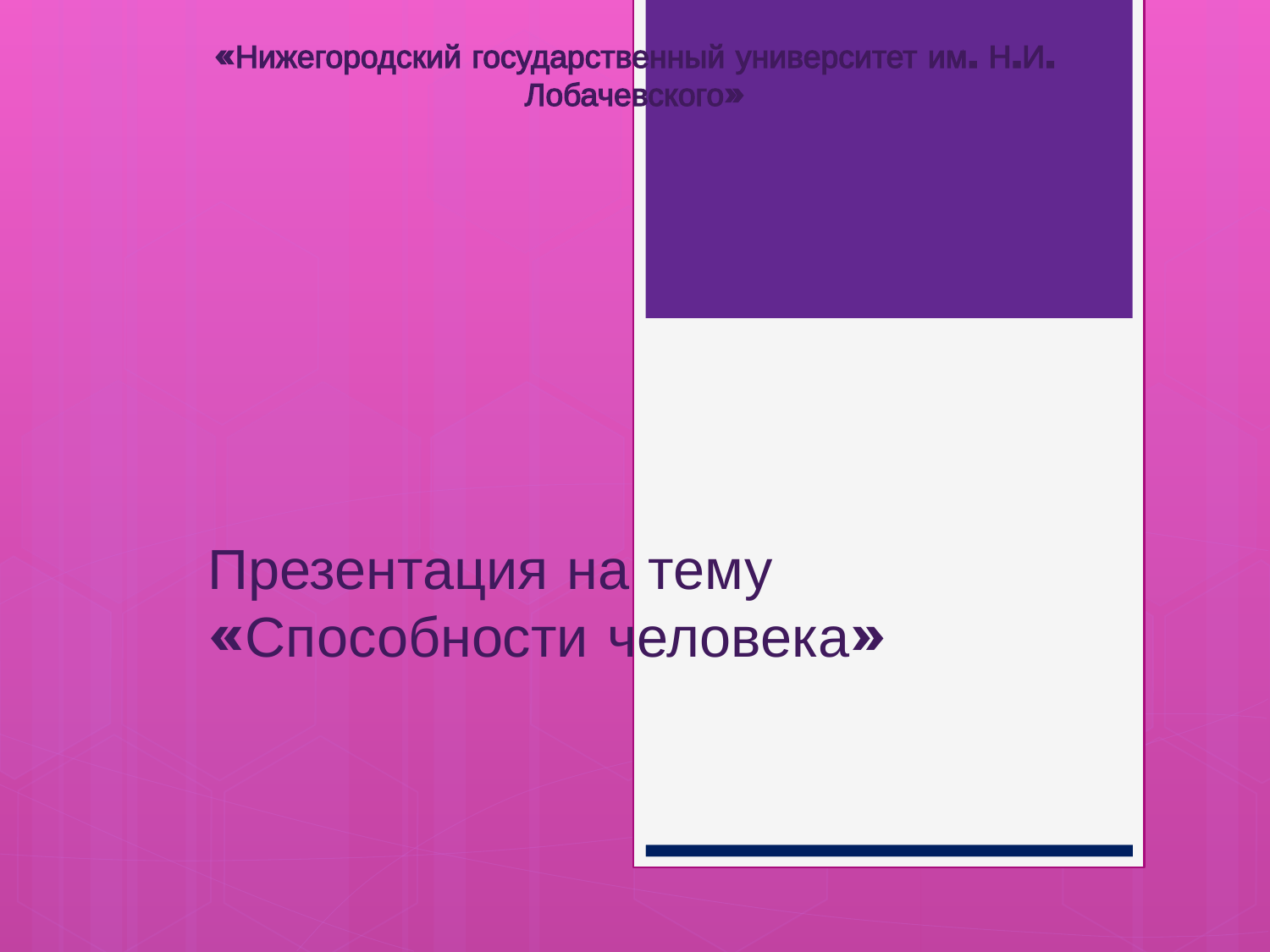

«Нижегородский государственный университет им. Н.И. Лобачевского»
# Презентация на тему «Способности человека»